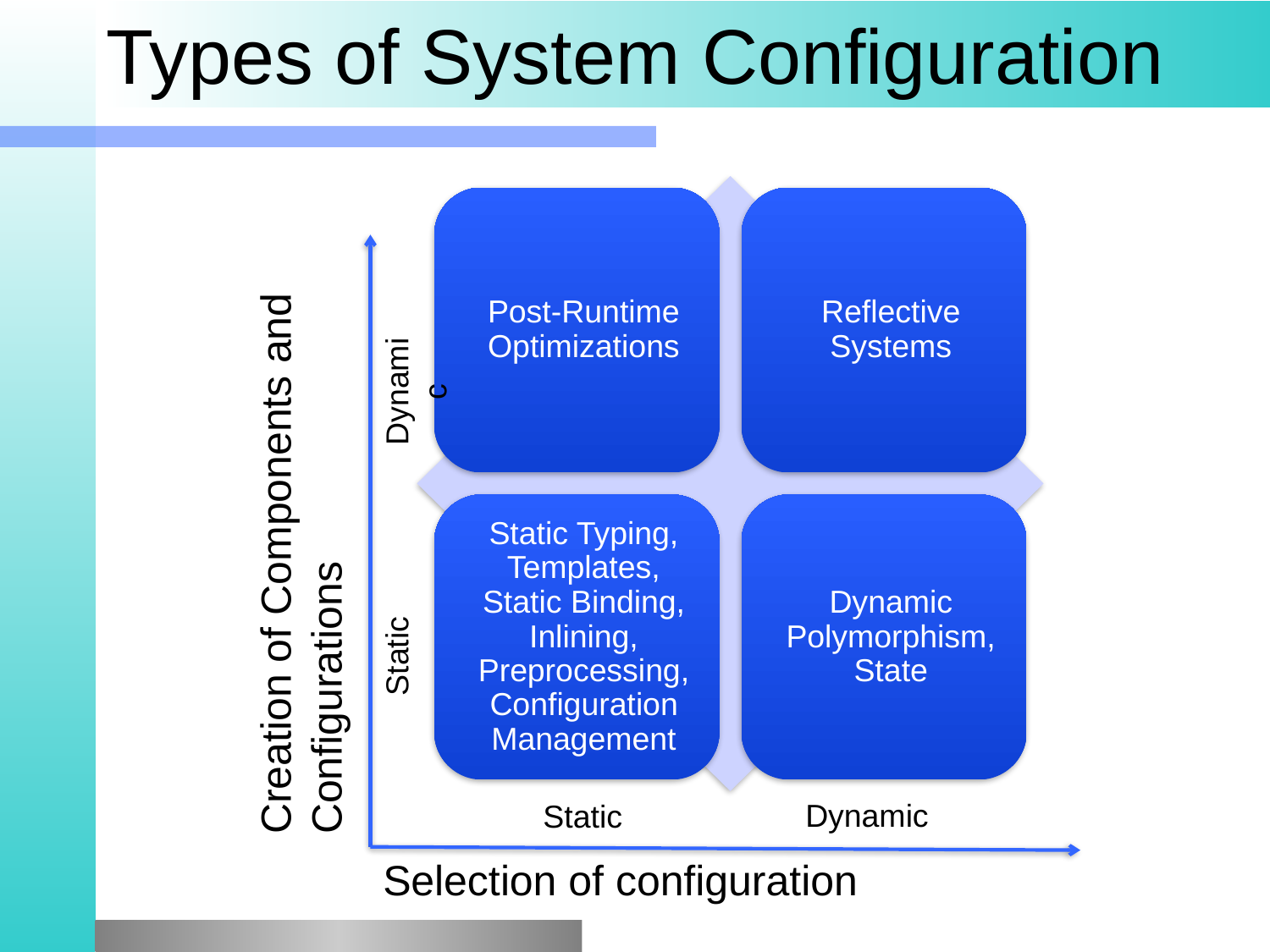

# Types of System Configuration
Post-Runtime Optimizations
Reflective Systems
Static Typing, Templates, Static Binding, Inlining, Preprocessing, Configuration Management
Dynamic Polymorphism, State
Creation of Components and Configurations
Dynamic
Static
Dynamic
Static
Selection of configuration